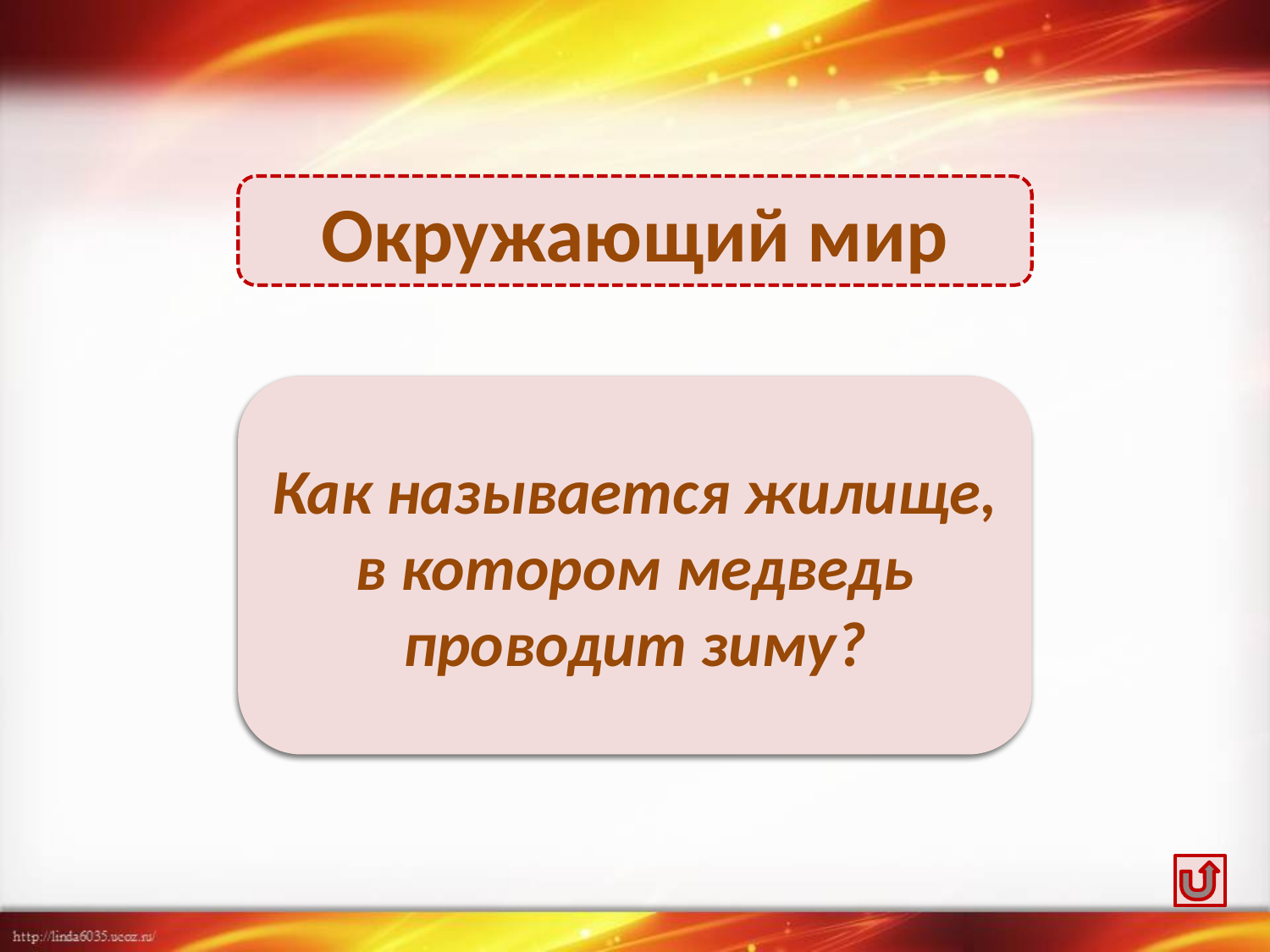

Окружающий мир
Берлога
Как называется жилище, в котором медведь проводит зиму?